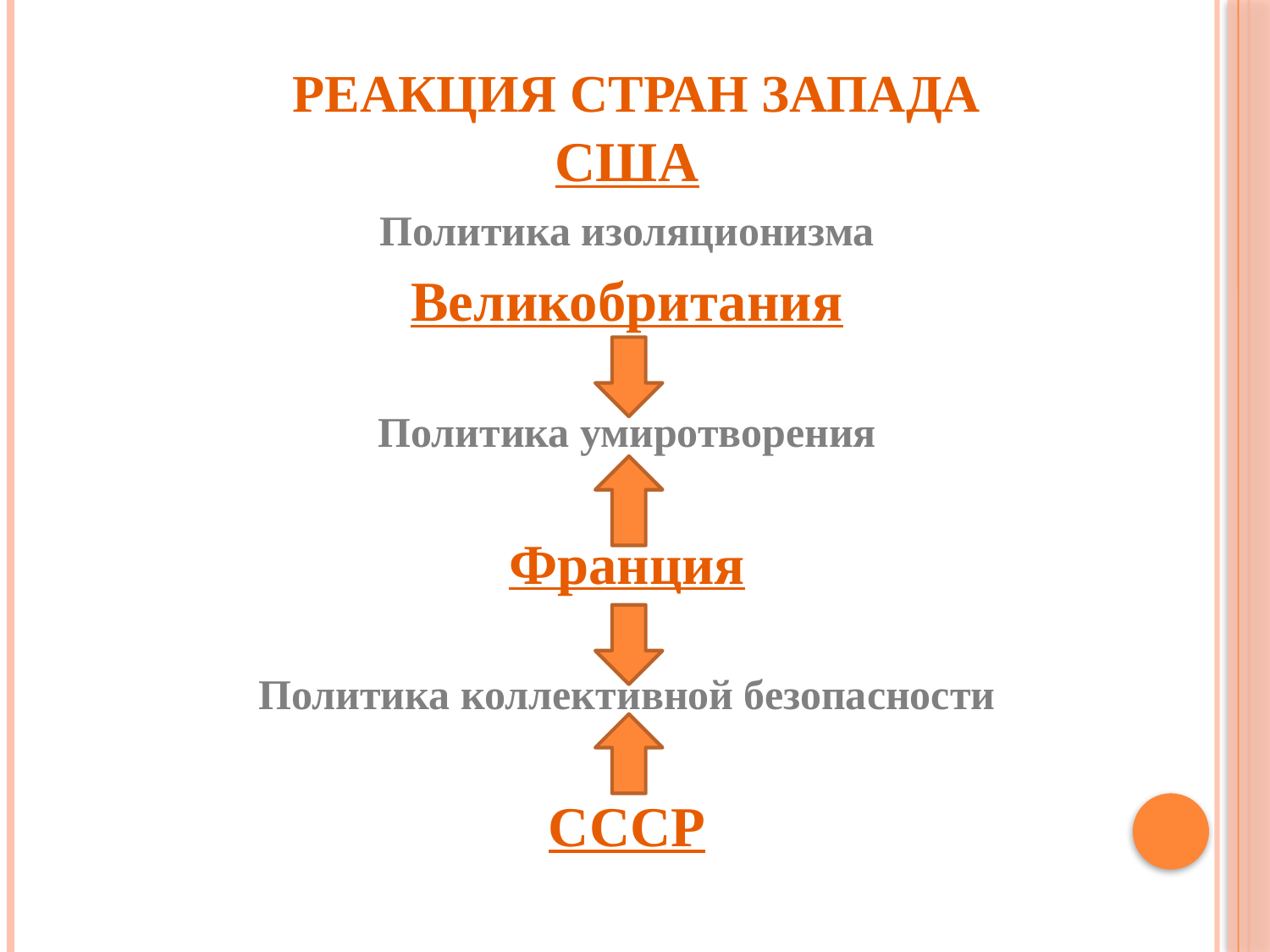

# Реакция стран Запада
США
Политика изоляционизма
Великобритания

Политика умиротворения

Франция

Политика коллективной безопасности

СССР